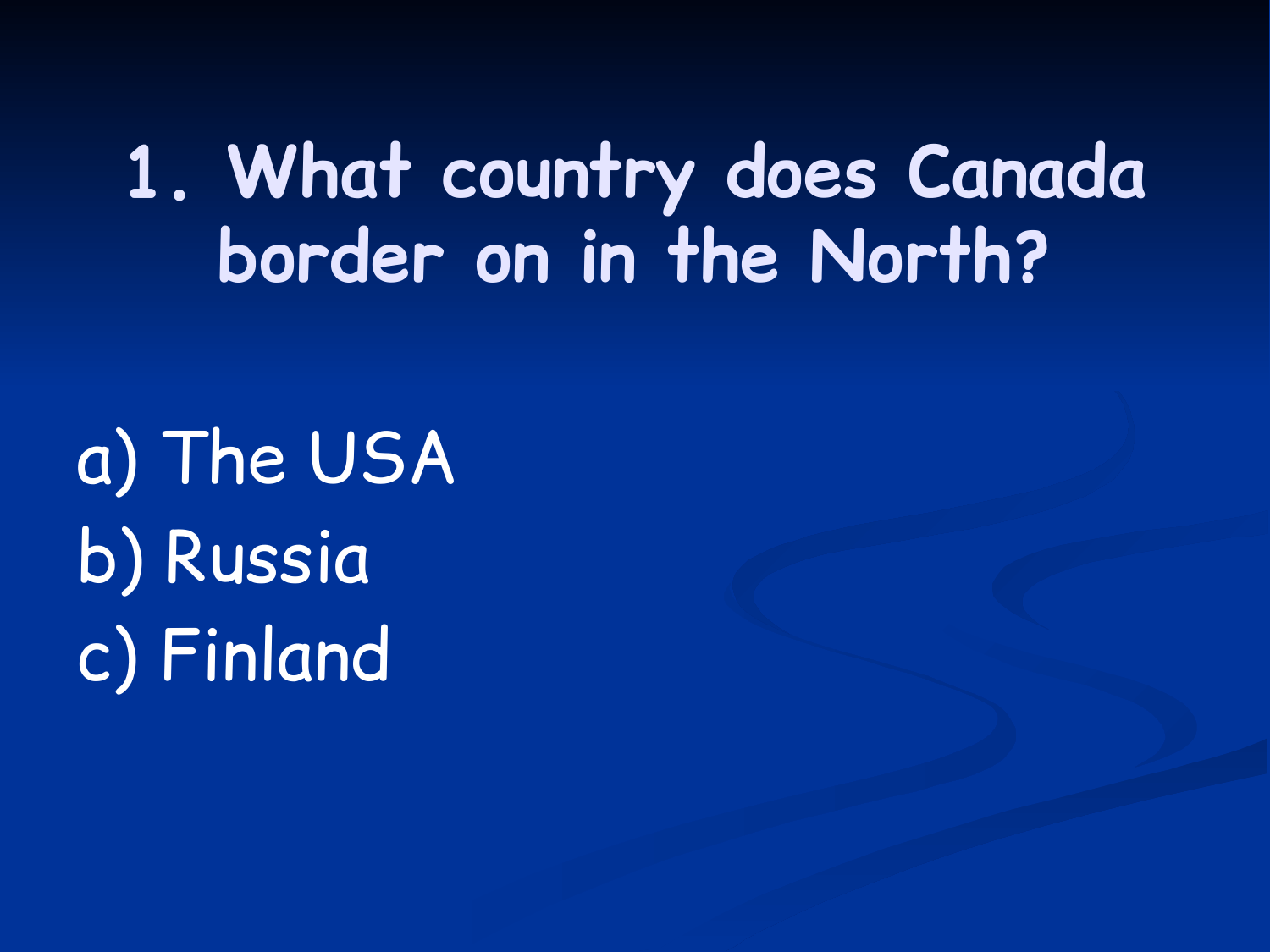

# 1. What country does Canada border on in the North?
a) The USA
b) Russia
c) Finland